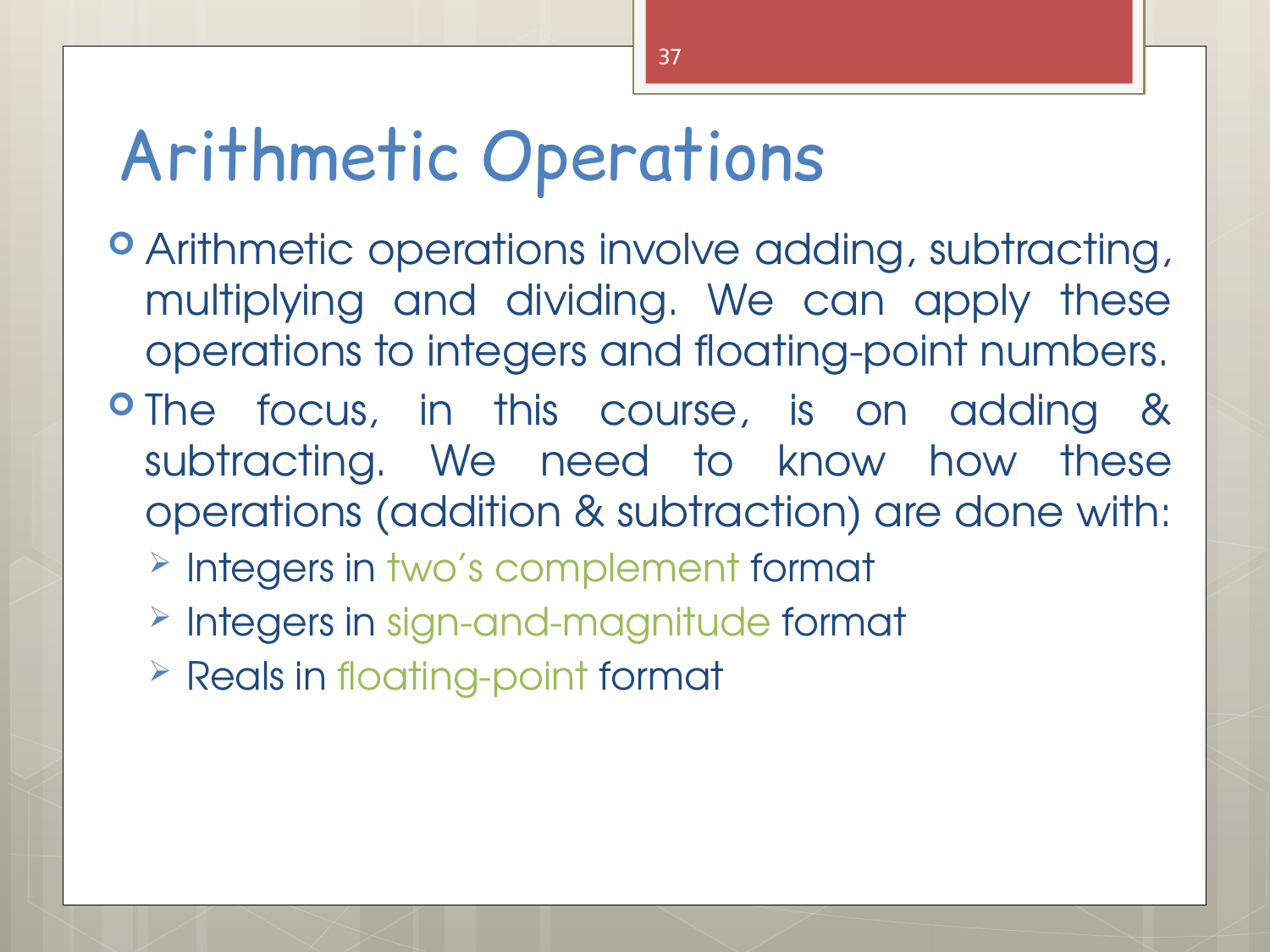

37
# Arithmetic Operations
Arithmetic operations involve adding, subtracting, multiplying and dividing. We can apply these operations to integers and floating-point numbers.
The focus, in this course, is on adding & subtracting. We need to know how these operations (addition & subtraction) are done with:
Integers in two’s complement format
Integers in sign-and-magnitude format
Reals in floating-point format